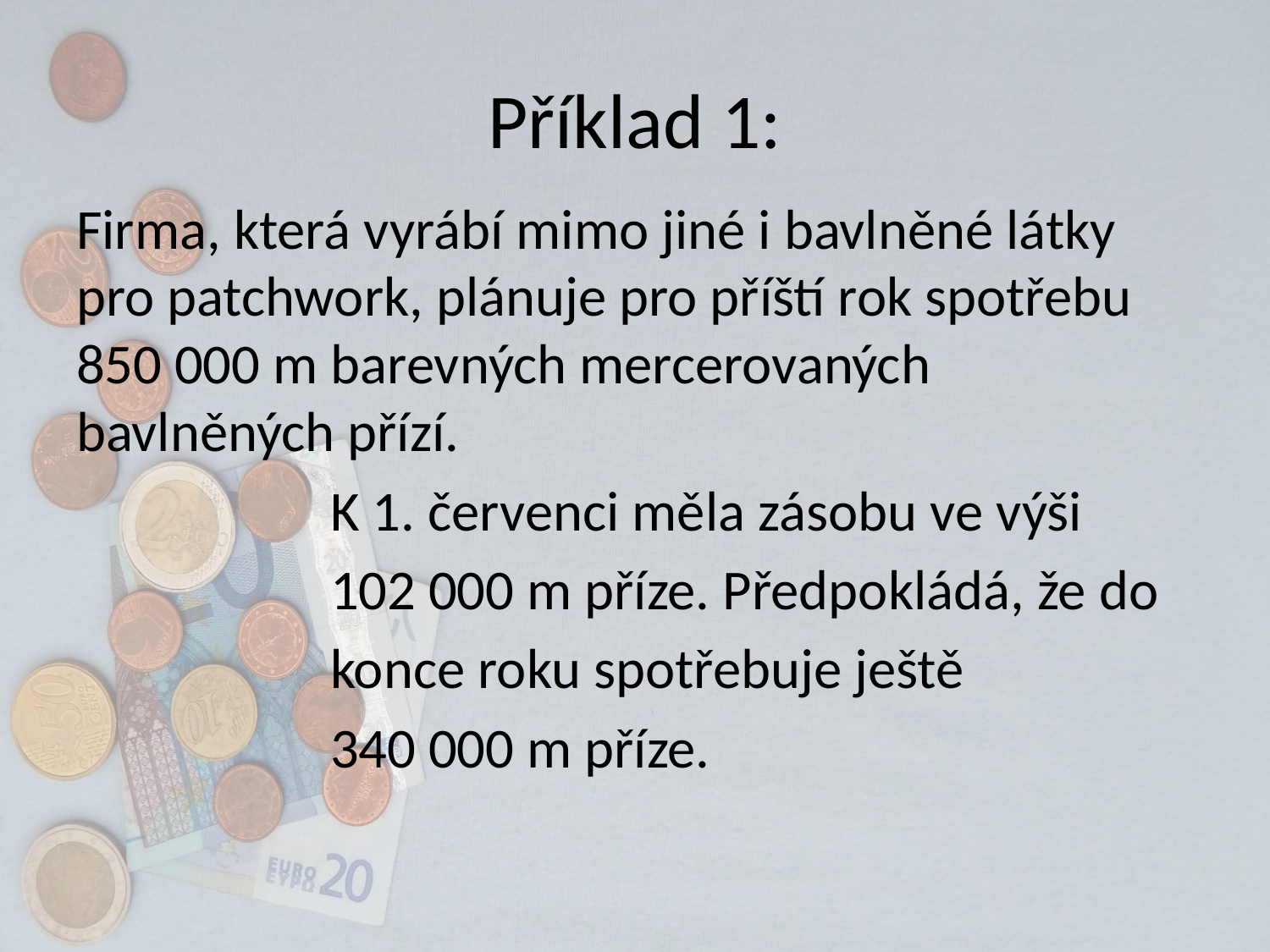

# Příklad 1:
Firma, která vyrábí mimo jiné i bavlněné látky pro patchwork, plánuje pro příští rok spotřebu 850 000 m barevných mercerovaných bavlněných přízí.
		K 1. červenci měla zásobu ve výši
		102 000 m příze. Předpokládá, že do
		konce roku spotřebuje ještě
		340 000 m příze.